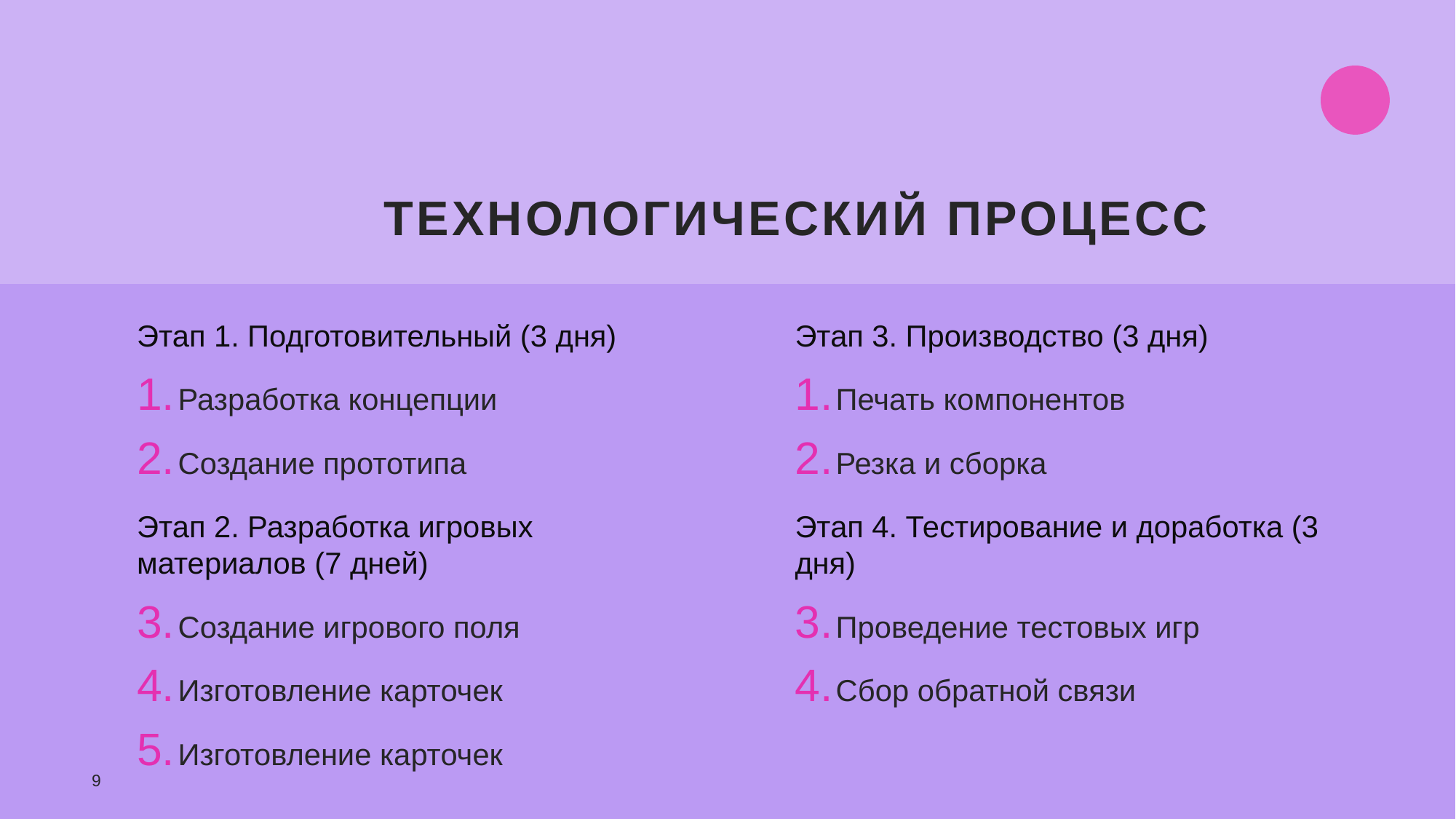

Технологический процесс
Этап 1. Подготовительный (3 дня)
Разработка концепции
Создание прототипа
Этап 2. Разработка игровых материалов (7 дней)
Создание игрового поля
Изготовление карточек
Изготовление карточек

Этап 3. Производство (3 дня)
Печать компонентов
Резка и сборка
Этап 4. Тестирование и доработка (3 дня)
Проведение тестовых игр
Сбор обратной связи

9